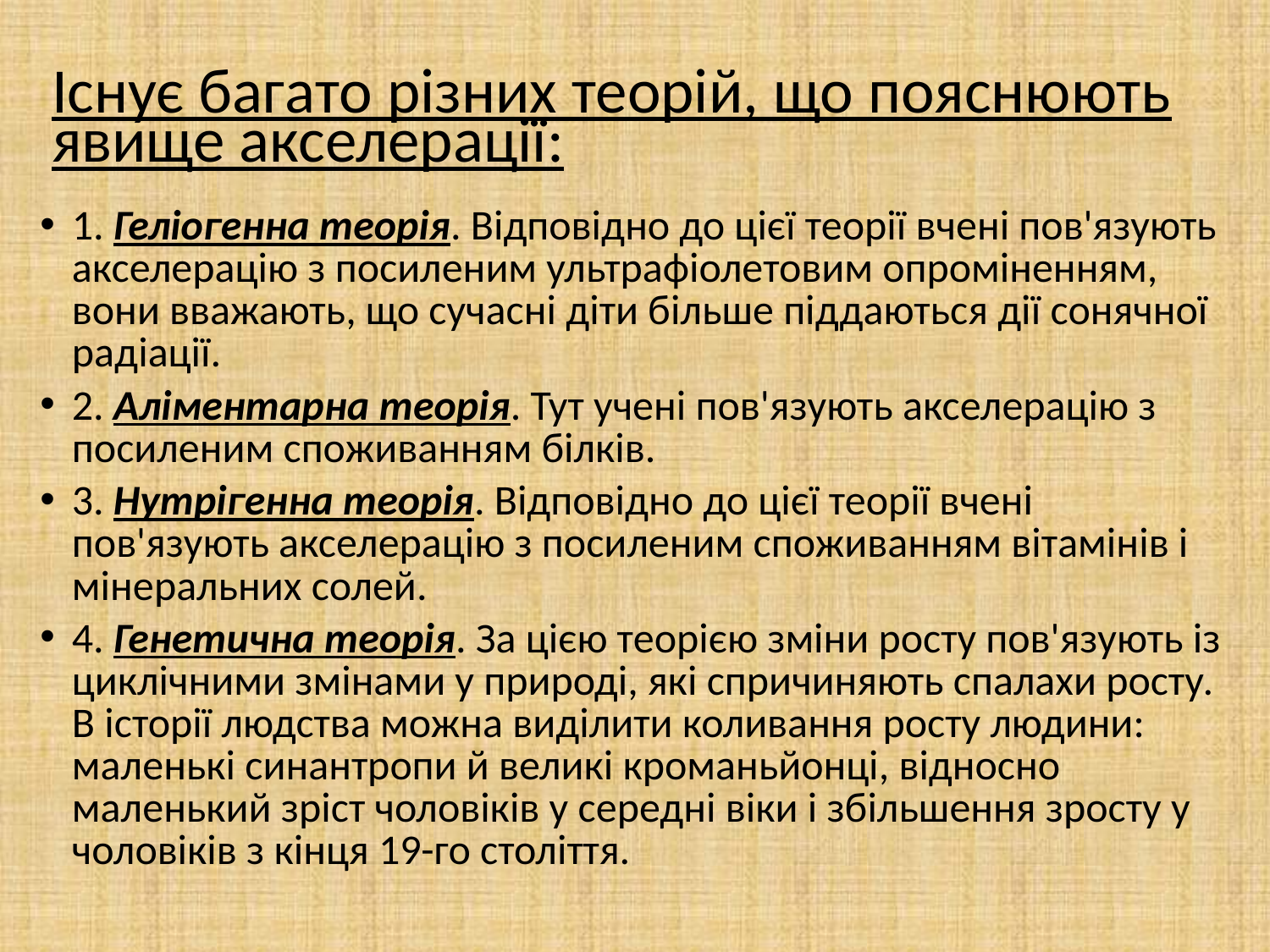

# Існує багато різних теорій, що пояснюють явище акселерації:
1. Геліогенна теорія. Відповідно до цієї теорії вчені пов'язують акселерацію з посиленим ультрафіолетовим опроміненням, вони вважають, що сучасні діти більше піддаються дії сонячної радіації.
2. Аліментарна теорія. Тут учені пов'язують акселерацію з посиленим споживанням білків.
3. Нутрігенна теорія. Відповідно до цієї теорії вчені пов'язують акселерацію з посиленим споживанням вітамінів і мінеральних солей.
4. Генетична теорія. За цією теорією зміни росту пов'язують із циклічними змінами у природі, які спричиняють спалахи росту. В історії людства можна виділити коливання росту людини: маленькі синантропи й великі кроманьйонці, відносно маленький зріст чоловіків у середні віки і збільшення зросту у чоловіків з кінця 19-го століття.